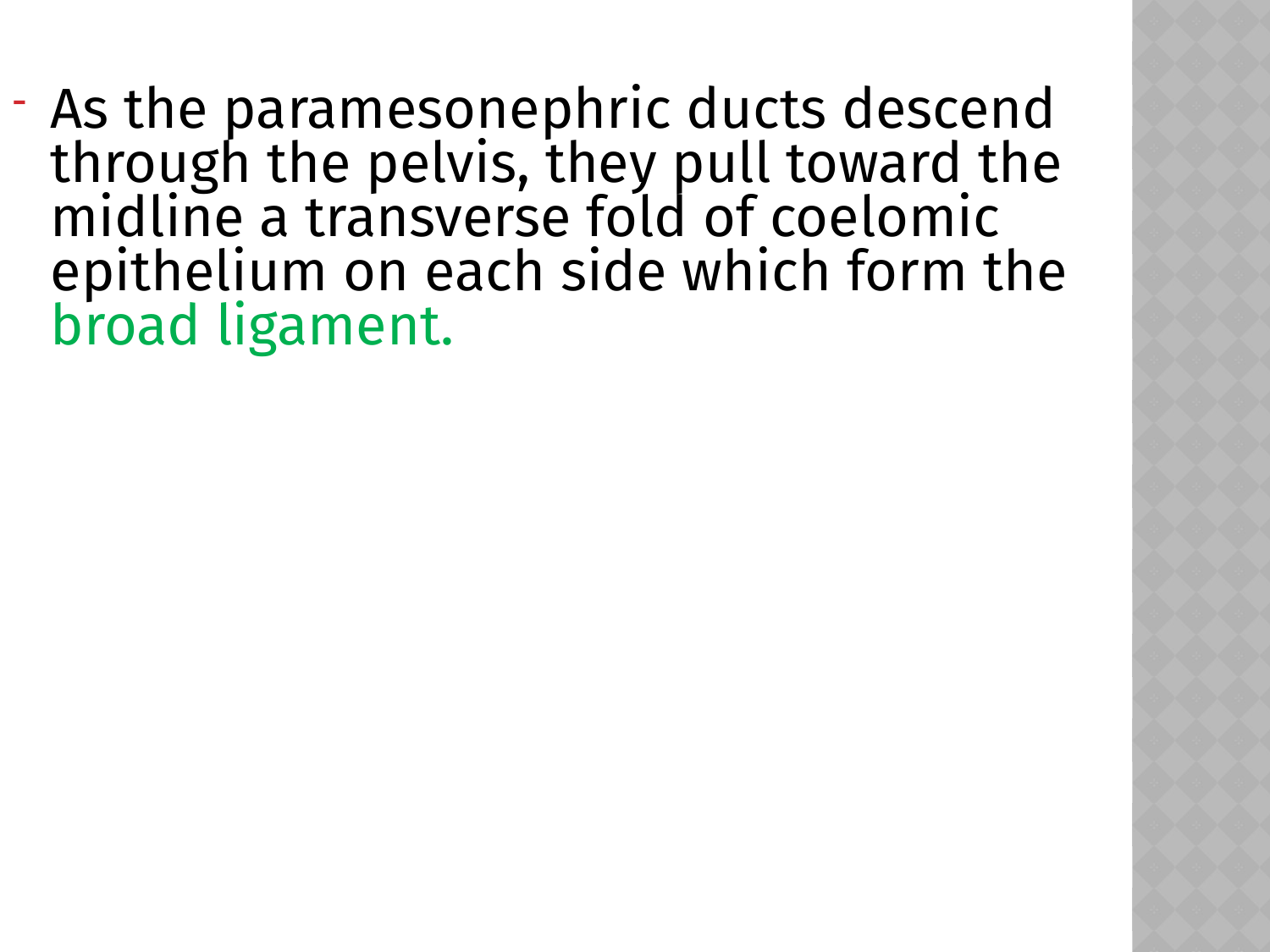

As the paramesonephric ducts descend through the pelvis, they pull toward the midline a transverse fold of coelomic epithelium on each side which form the broad ligament.